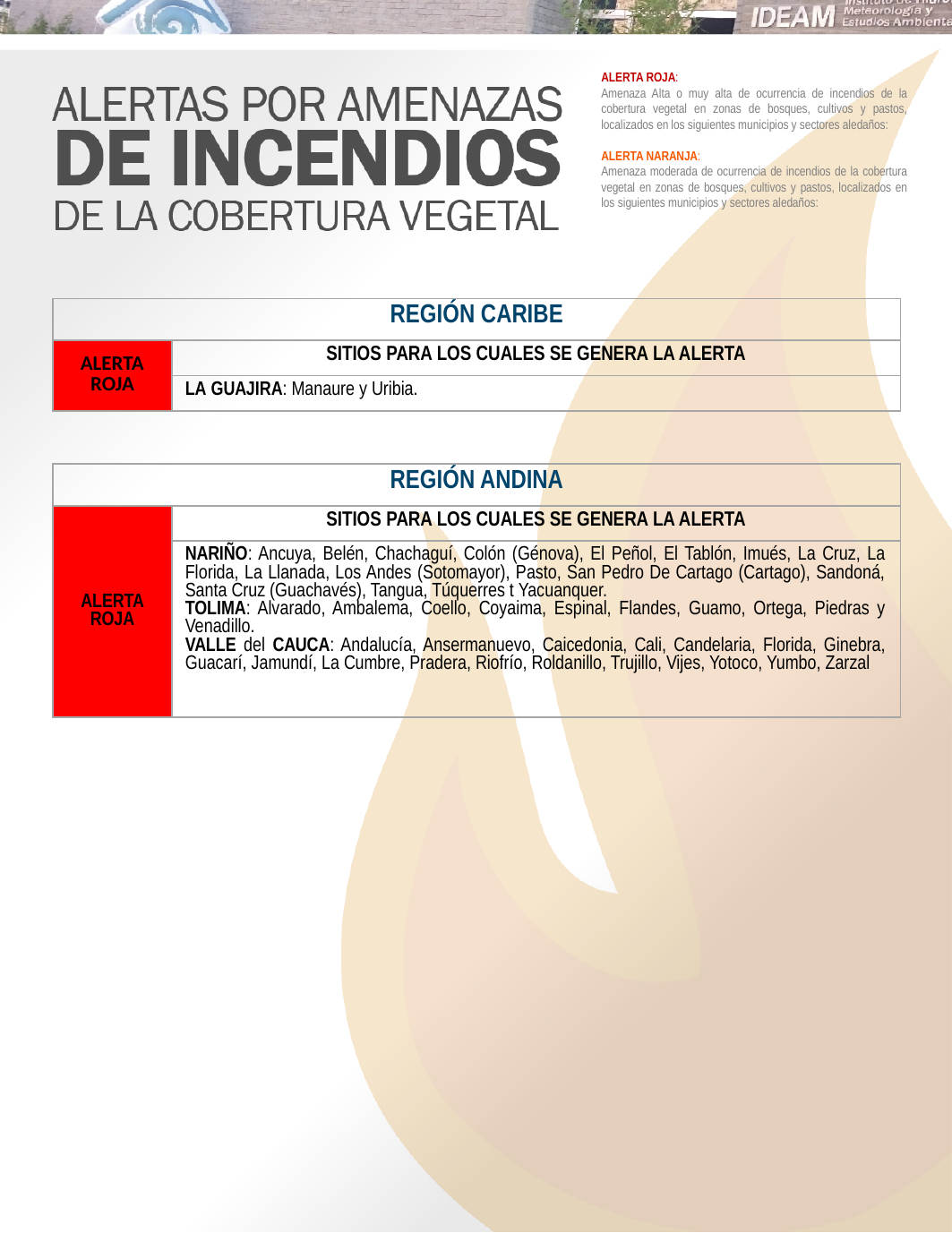

ALERTA ROJA:
Amenaza Alta o muy alta de ocurrencia de incendios de la cobertura vegetal en zonas de bosques, cultivos y pastos, localizados en los siguientes municipios y sectores aledaños:

ALERTA NARANJA:
Amenaza moderada de ocurrencia de incendios de la cobertura vegetal en zonas de bosques, cultivos y pastos, localizados en los siguientes municipios y sectores aledaños:
| REGIÓN CARIBE |  |
| --- | --- |
| ALERTA ROJA | SITIOS PARA LOS CUALES SE GENERA LA ALERTA |
|  | LA GUAJIRA: Manaure y Uribia. |
| REGIÓN ANDINA |  |
| --- | --- |
| ALERTA ROJA | SITIOS PARA LOS CUALES SE GENERA LA ALERTA |
|  | NARIÑO: Ancuya, Belén, Chachaguí, Colón (Génova), El Peñol, El Tablón, Imués, La Cruz, La Florida, La Llanada, Los Andes (Sotomayor), Pasto, San Pedro De Cartago (Cartago), Sandoná, Santa Cruz (Guachavés), Tangua, Túquerres t Yacuanquer. TOLIMA: Alvarado, Ambalema, Coello, Coyaima, Espinal, Flandes, Guamo, Ortega, Piedras y Venadillo. VALLE del CAUCA: Andalucía, Ansermanuevo, Caicedonia, Cali, Candelaria, Florida, Ginebra, Guacarí, Jamundí, La Cumbre, Pradera, Riofrío, Roldanillo, Trujillo, Vijes, Yotoco, Yumbo, Zarzal |